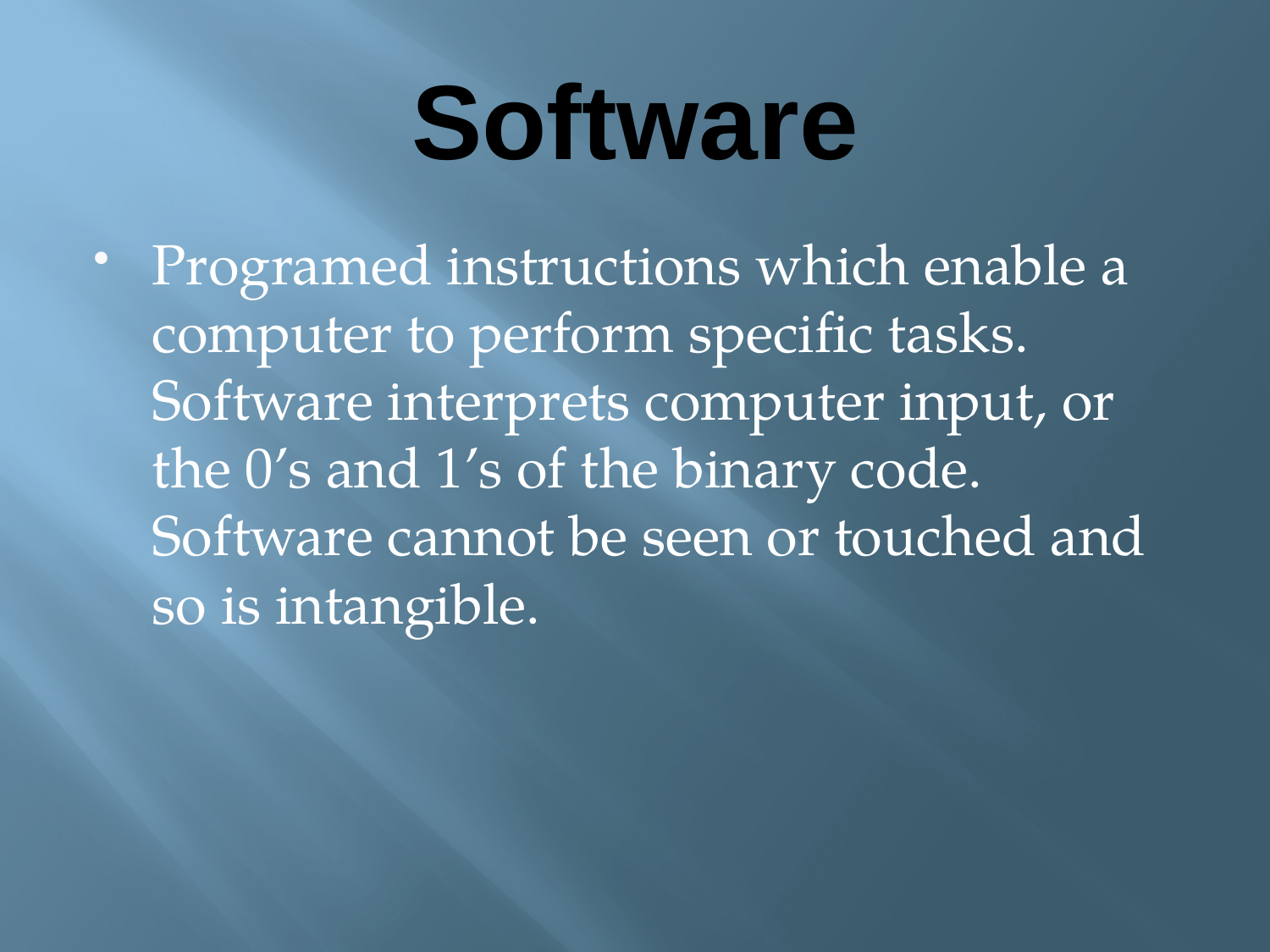

# Software
Programed instructions which enable a computer to perform specific tasks. Software interprets computer input, or the 0’s and 1’s of the binary code. Software cannot be seen or touched and so is intangible.